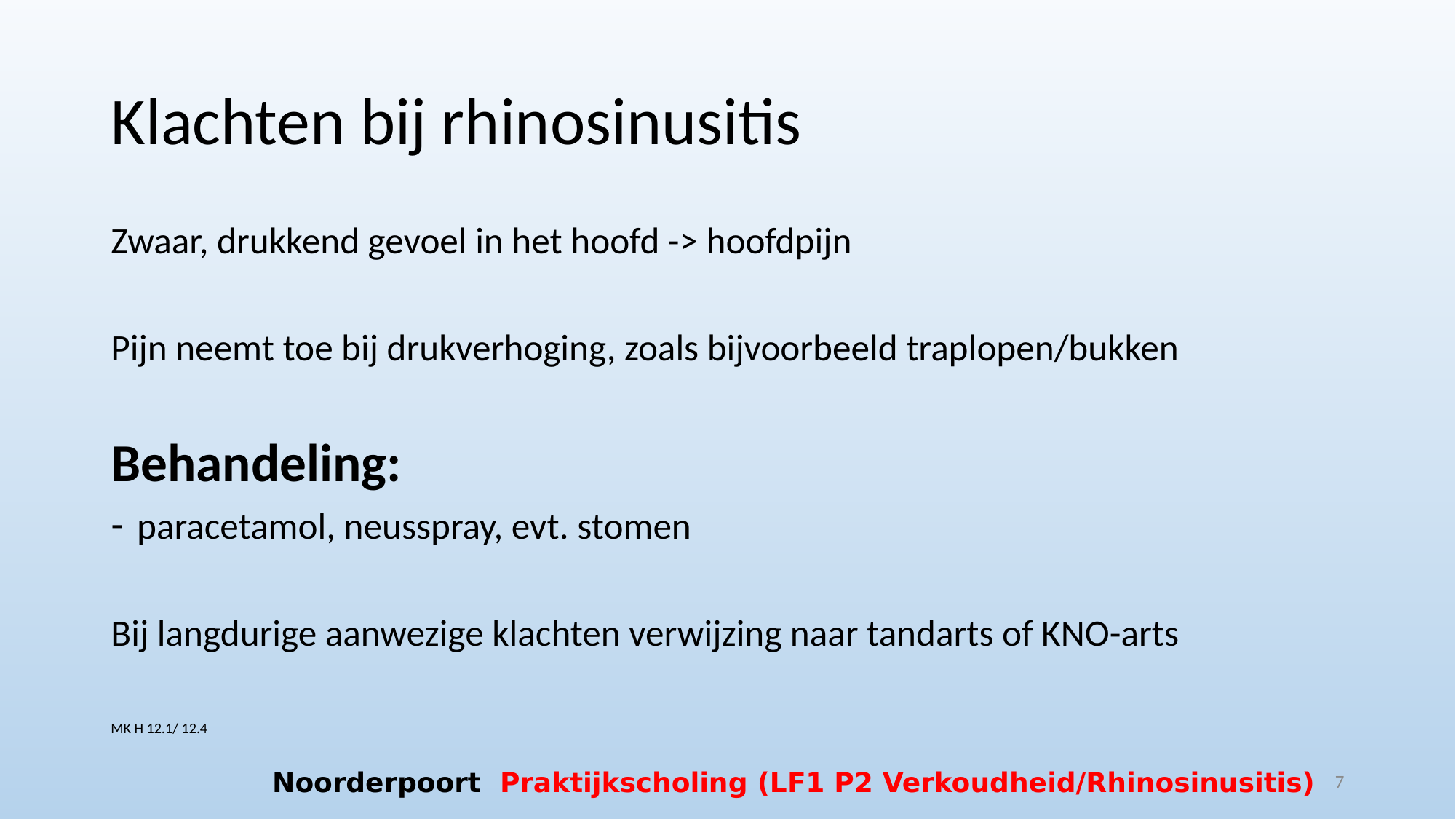

# Klachten bij rhinosinusitis
Zwaar, drukkend gevoel in het hoofd -> hoofdpijn

Pijn neemt toe bij drukverhoging, zoals bijvoorbeeld traplopen/bukken

Behandeling:
paracetamol, neusspray, evt. stomen

Bij langdurige aanwezige klachten verwijzing naar tandarts of KNO-arts

MK H 12.1/ 12.4
7
Noorderpoort  Praktijkscholing (LF1 P2 Verkoudheid/Rhinosinusitis)